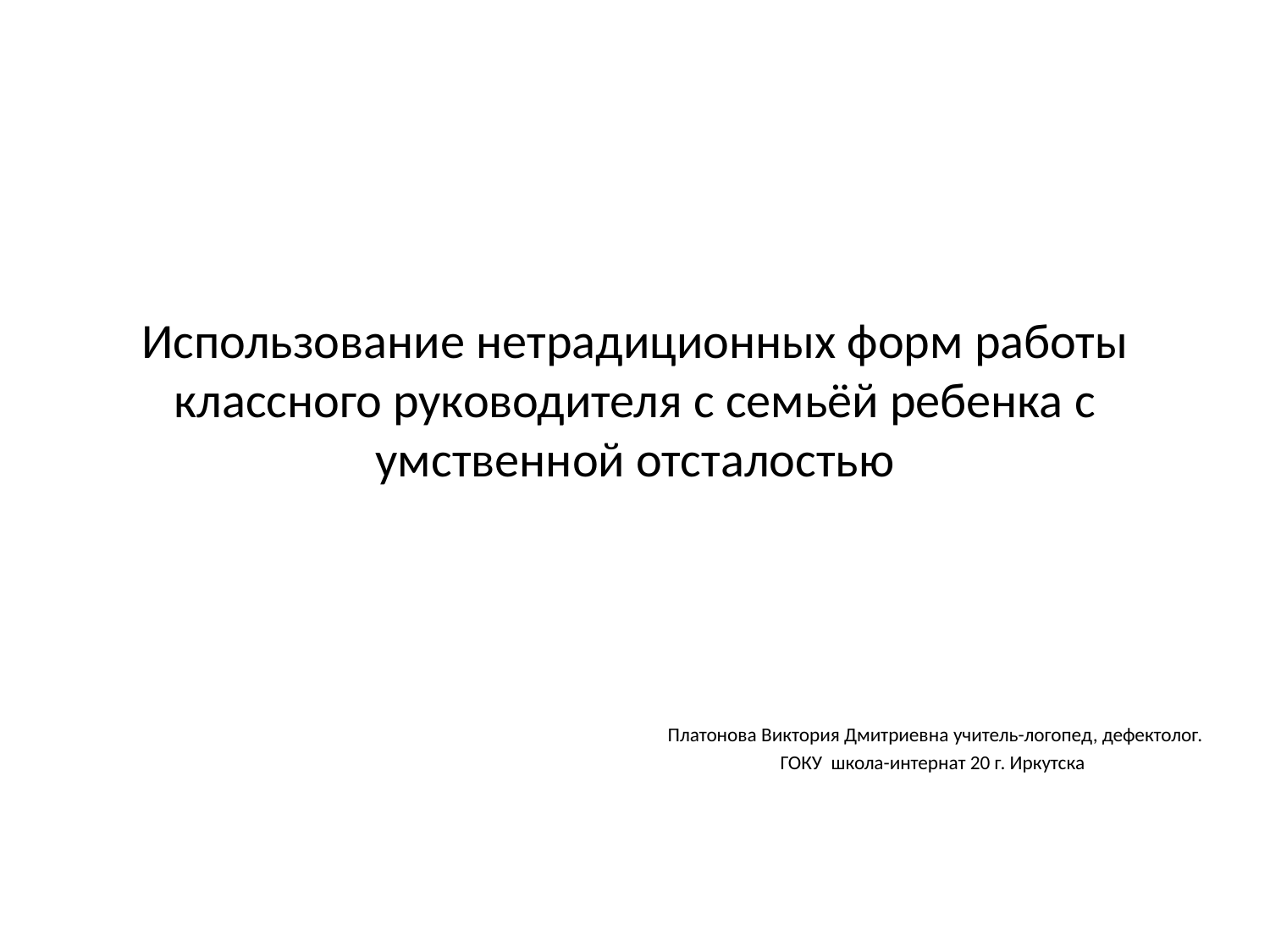

# Использование нетрадиционных форм работы классного руководителя с семьёй ребенка с умственной отсталостью
Платонова Виктория Дмитриевна учитель-логопед, дефектолог.
ГОКУ  школа-интернат 20 г. Иркутска